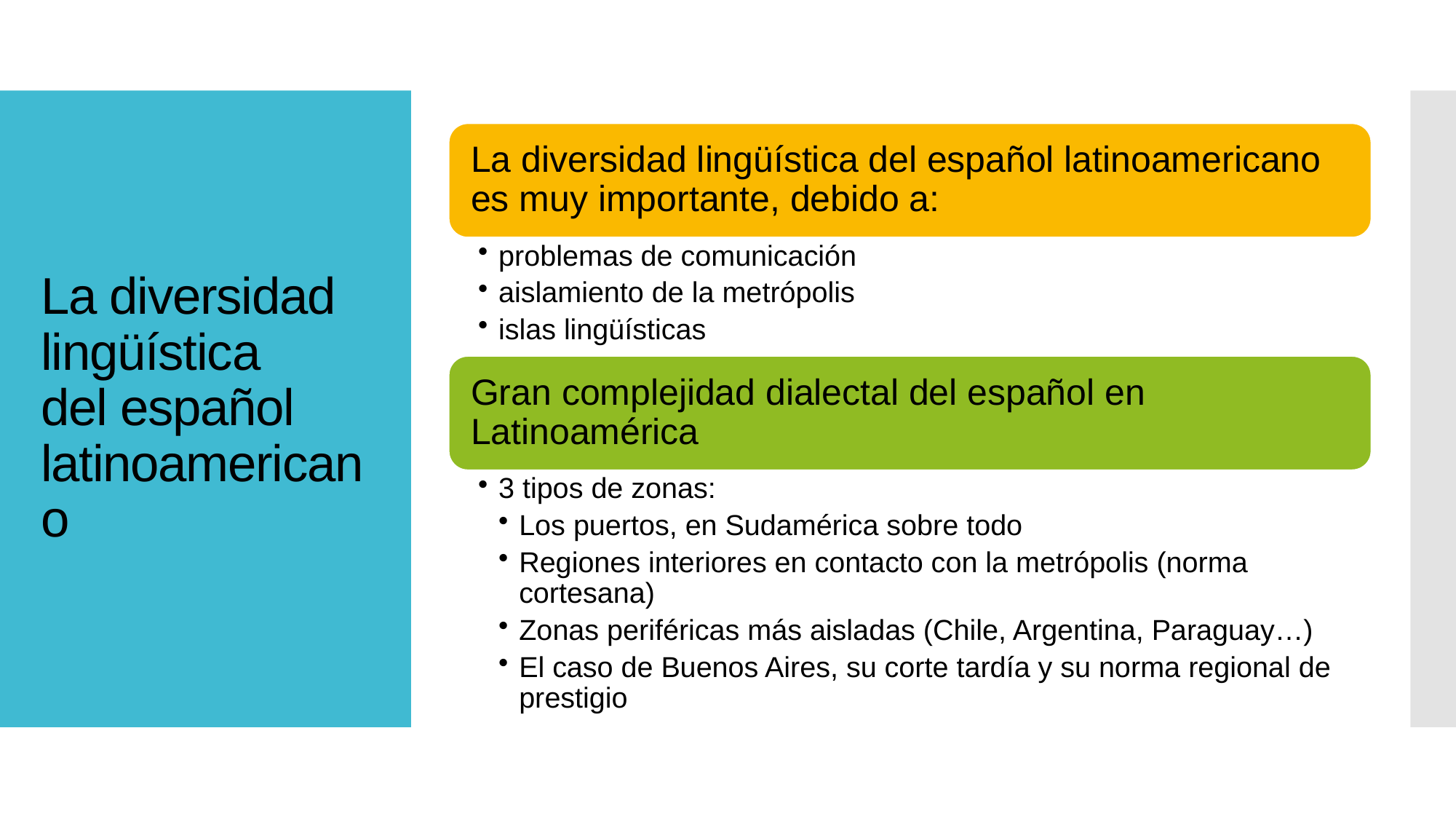

La diversidad lingüística del español latinoamericano es muy importante, debido a:
problemas de comunicación
aislamiento de la metrópolis
islas lingüísticas
Gran complejidad dialectal del español en Latinoamérica
3 tipos de zonas:
Los puertos, en Sudamérica sobre todo
Regiones interiores en contacto con la metrópolis (norma cortesana)
Zonas periféricas más aisladas (Chile, Argentina, Paraguay…)
El caso de Buenos Aires, su corte tardía y su norma regional de prestigio
# La diversidad lingüística del español latinoamericano